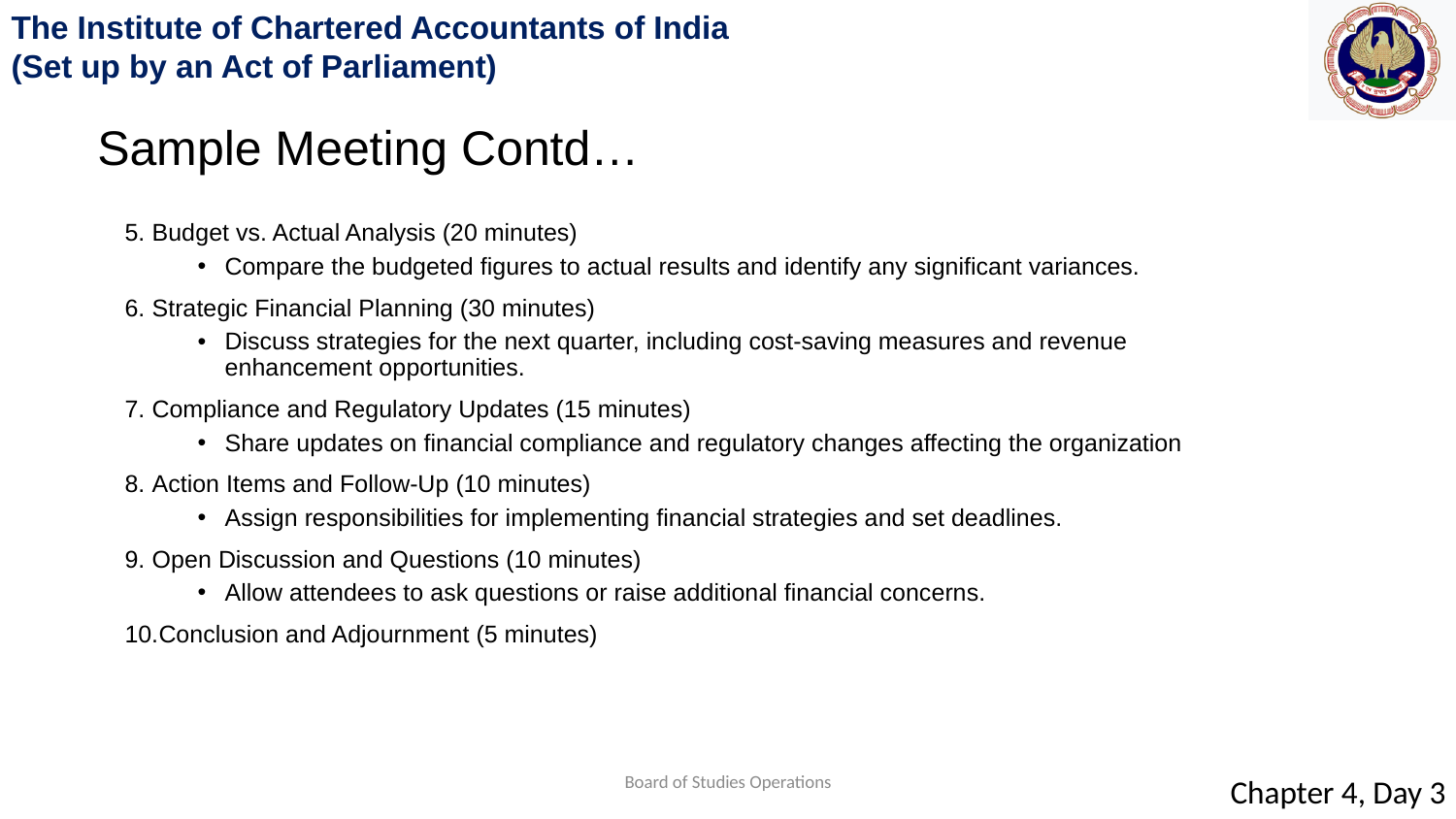

Sample Meeting Contd…
Budget vs. Actual Analysis (20 minutes)
Compare the budgeted figures to actual results and identify any significant variances.
Strategic Financial Planning (30 minutes)
Discuss strategies for the next quarter, including cost-saving measures and revenue enhancement opportunities.
Compliance and Regulatory Updates (15 minutes)
Share updates on financial compliance and regulatory changes affecting the organization
Action Items and Follow-Up (10 minutes)
Assign responsibilities for implementing financial strategies and set deadlines.
Open Discussion and Questions (10 minutes)
Allow attendees to ask questions or raise additional financial concerns.
Conclusion and Adjournment (5 minutes)
Board of Studies Operations